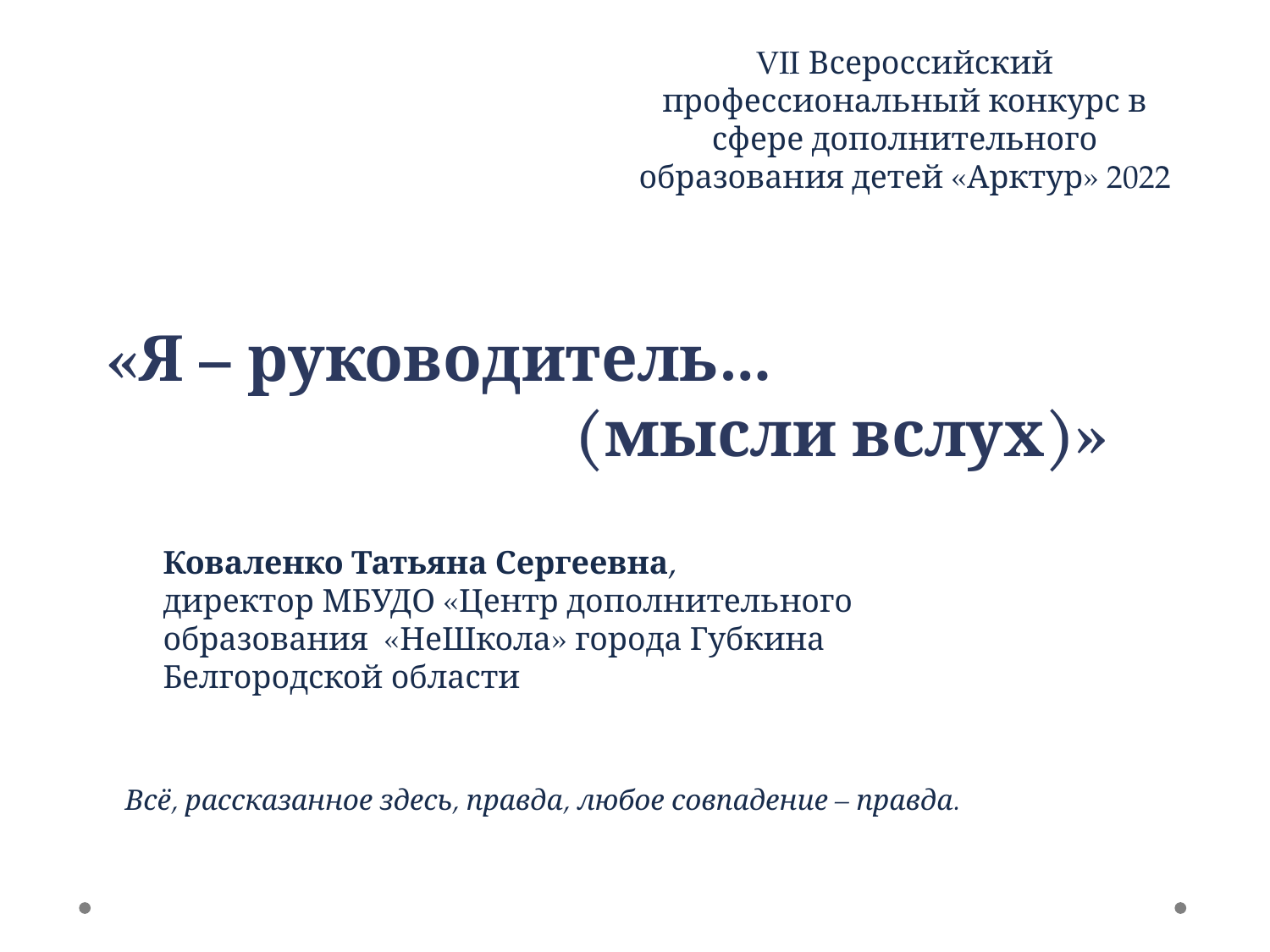

VII Всероссийский профессиональный конкурс в сфере дополнительного образования детей «Арктур» 2022
«Я – руководитель…
                          (мысли вслух)»
Коваленко Татьяна Сергеевна,
директор МБУДО «Центр дополнительного образования  «НеШкола» города Губкина Белгородской области
Всё, рассказанное здесь, правда, любое совпадение – правда.